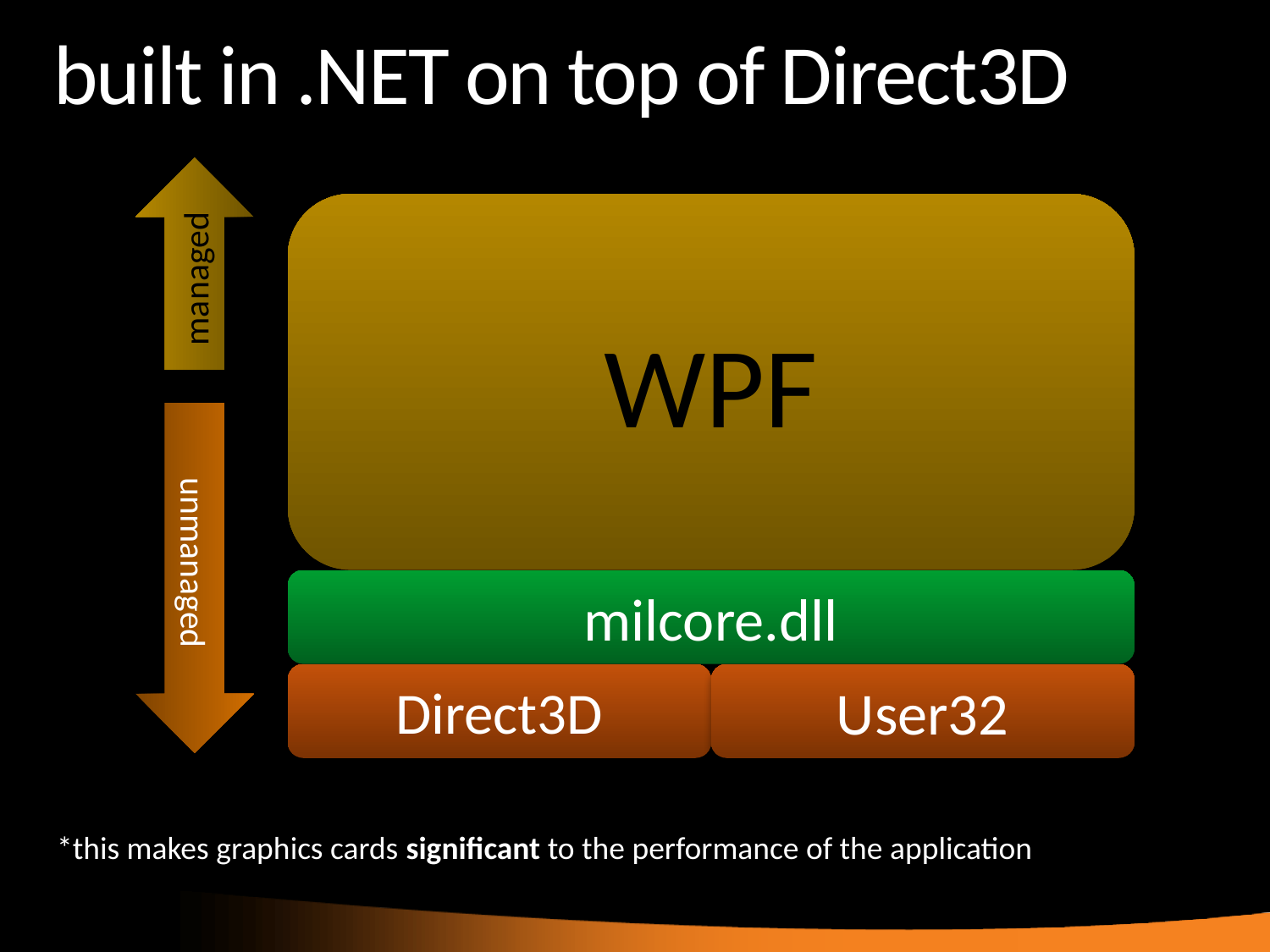

# built in .NET on top of Direct3D
WPF
milcore.dll
Direct3D
User32
managed
unmanaged
*this makes graphics cards significant to the performance of the application